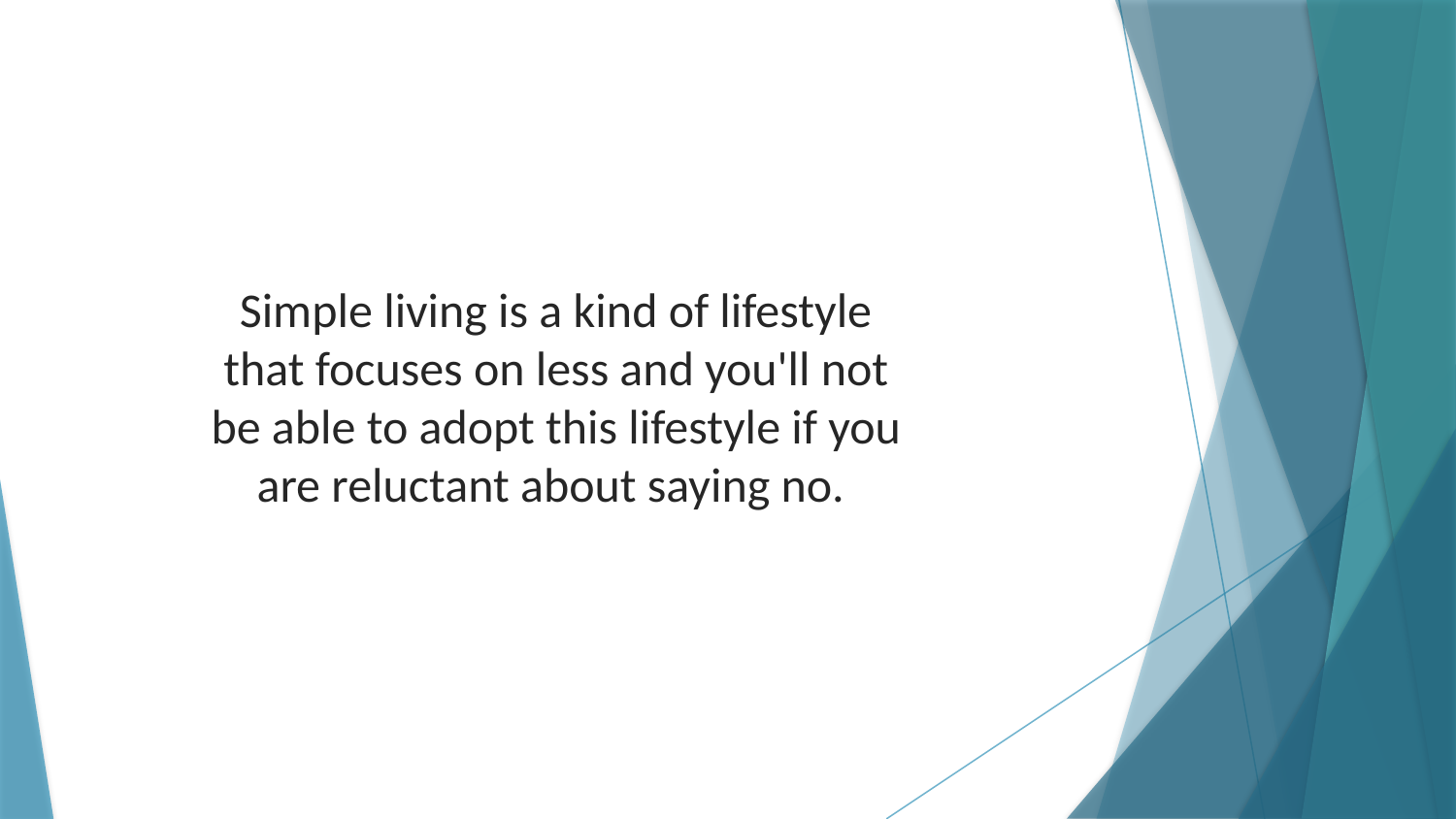

Simple living is a kind of lifestyle that focuses on less and you'll not be able to adopt this lifestyle if you are reluctant about saying no.